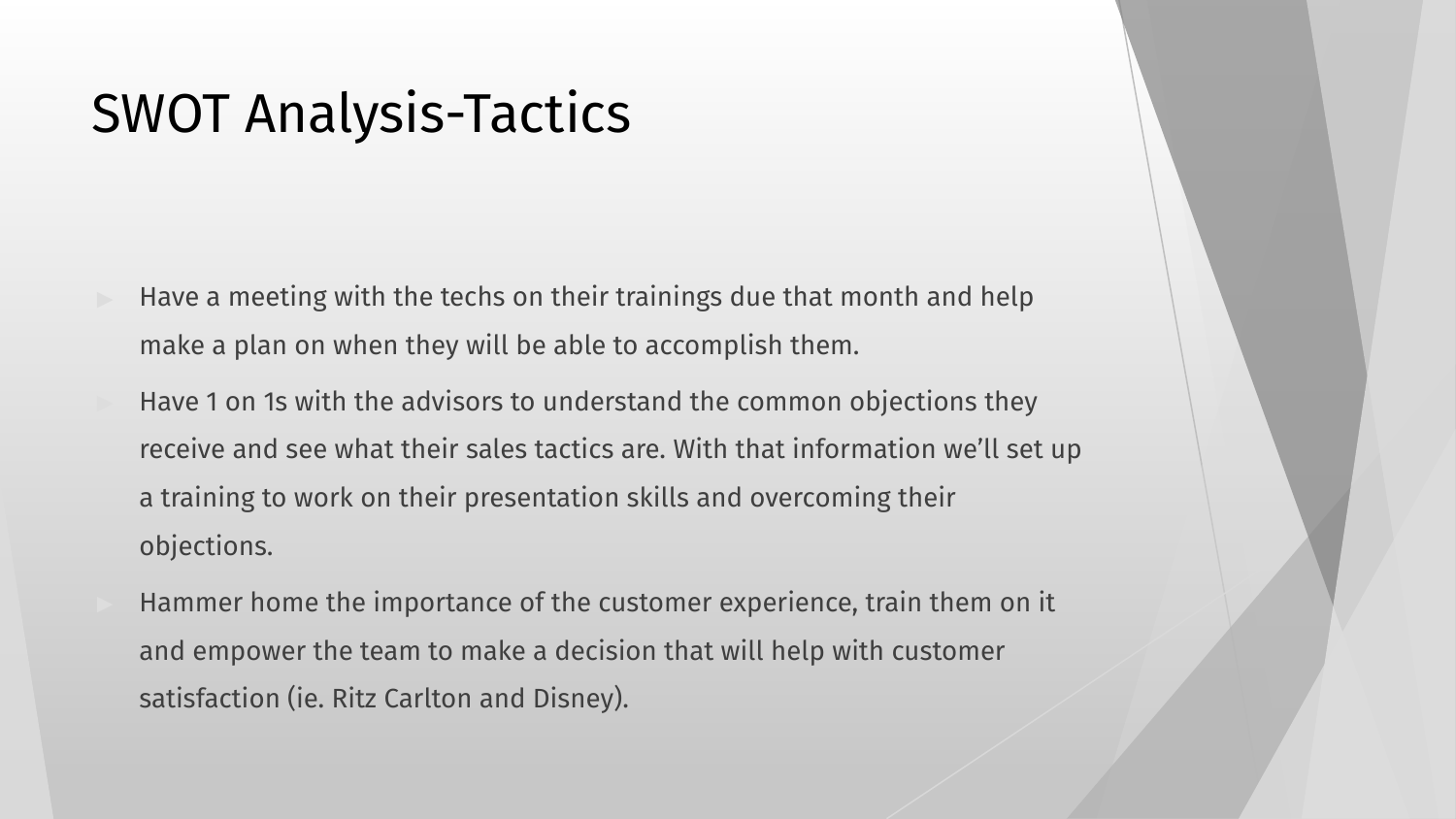

# SWOT Analysis-Tactics
Have a meeting with the techs on their trainings due that month and help make a plan on when they will be able to accomplish them.
Have 1 on 1s with the advisors to understand the common objections they receive and see what their sales tactics are. With that information we’ll set up a training to work on their presentation skills and overcoming their objections.
Hammer home the importance of the customer experience, train them on it and empower the team to make a decision that will help with customer satisfaction (ie. Ritz Carlton and Disney).